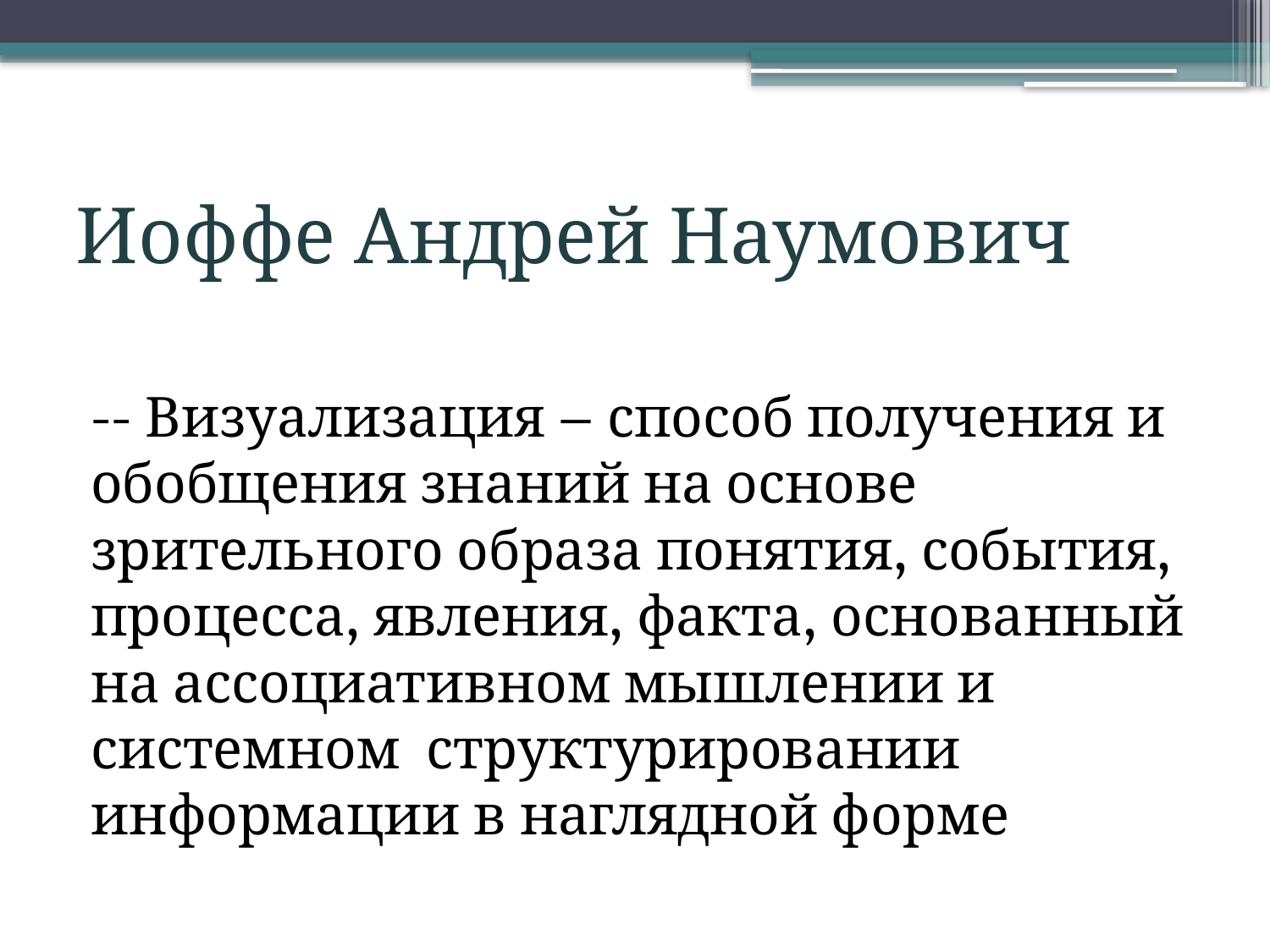

# Иоффе Андрей Наумович

-- Визуализация – способ получения и обобщения знаний на основе зрительного образа понятия, события, процесса, явления, факта, основанный на ассоциативном мышлении и системном  структурировании информации в наглядной форме